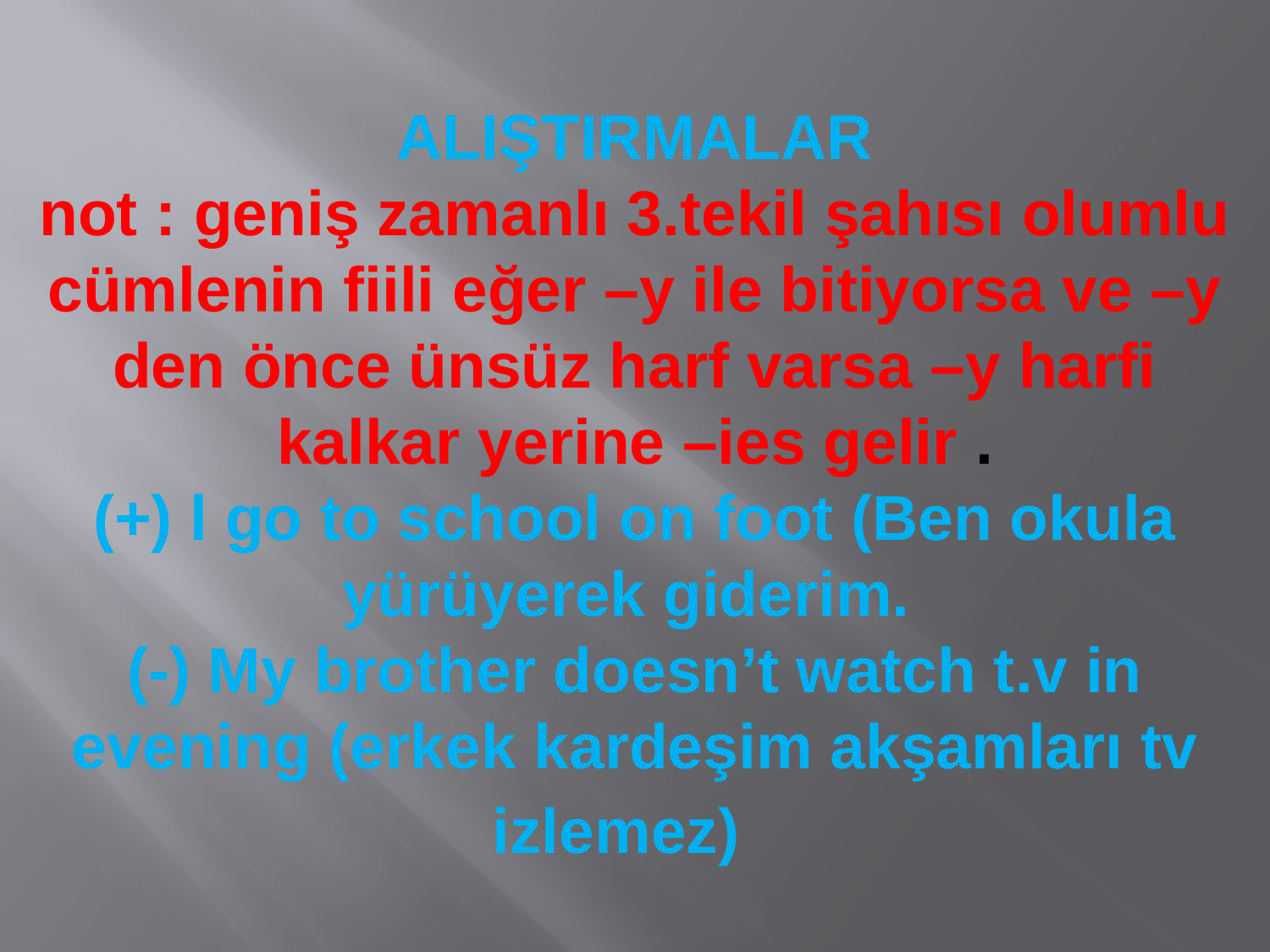

# ALIŞTIRMALAR not : geniş zamanlı 3.tekil şahısı olumlu cümlenin fiili eğer –y ile bitiyorsa ve –y den önce ünsüz harf varsa –y harfi kalkar yerine –ies gelir . (+) l go to school on foot (Ben okula yürüyerek giderim. (-) My brother doesn’t watch t.v in evening (erkek kardeşim akşamları tv izlemez)